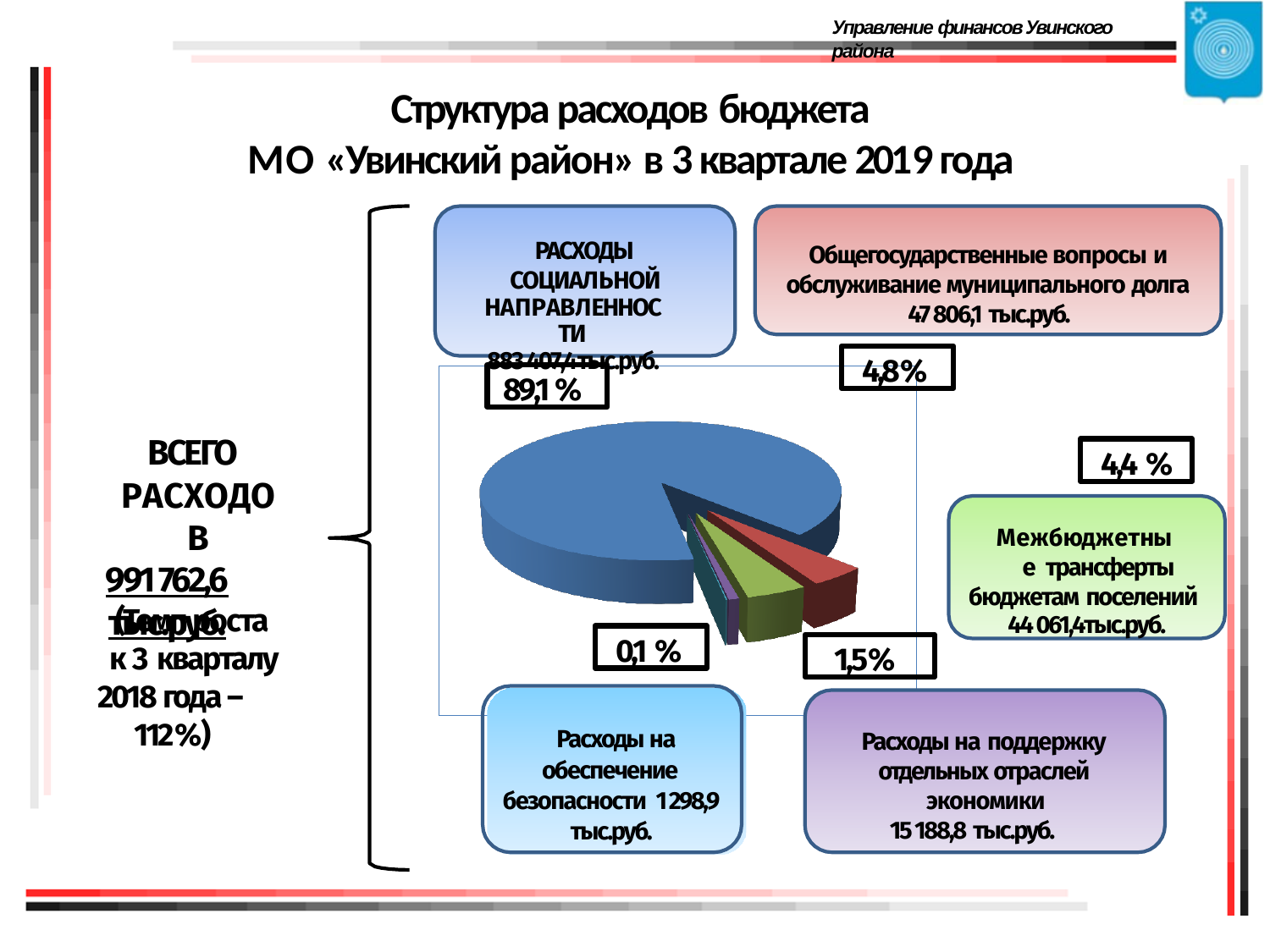

Управление финансов Увинского района

# Структура расходов бюджета
МО «Увинский район» в 3 квартале 2019 года

РАСХОДЫ  СОЦИАЛЬНОЙ
НАПРАВЛЕННОСТИ
883 407,4тыс.руб.
Общегосударственные вопросы и
обслуживание муниципального долга
47 806,1 тыс.руб.
4,8%
89,1 %

ВСЕГО  РАСХОДОВ
991 762,6 тыс.руб.
4,4 %

Межбюджетные  трансферты
бюджетам поселений  44 061,4тыс.руб.
(Темп роста  к 3 кварталу
2018 года – 112%)
0,1 %
1,5%

Расходы на  обеспечение  безопасности  1 298,9 тыс.руб.
Расходы на поддержку  отдельных отраслей  экономики
15 188,8 тыс.руб.